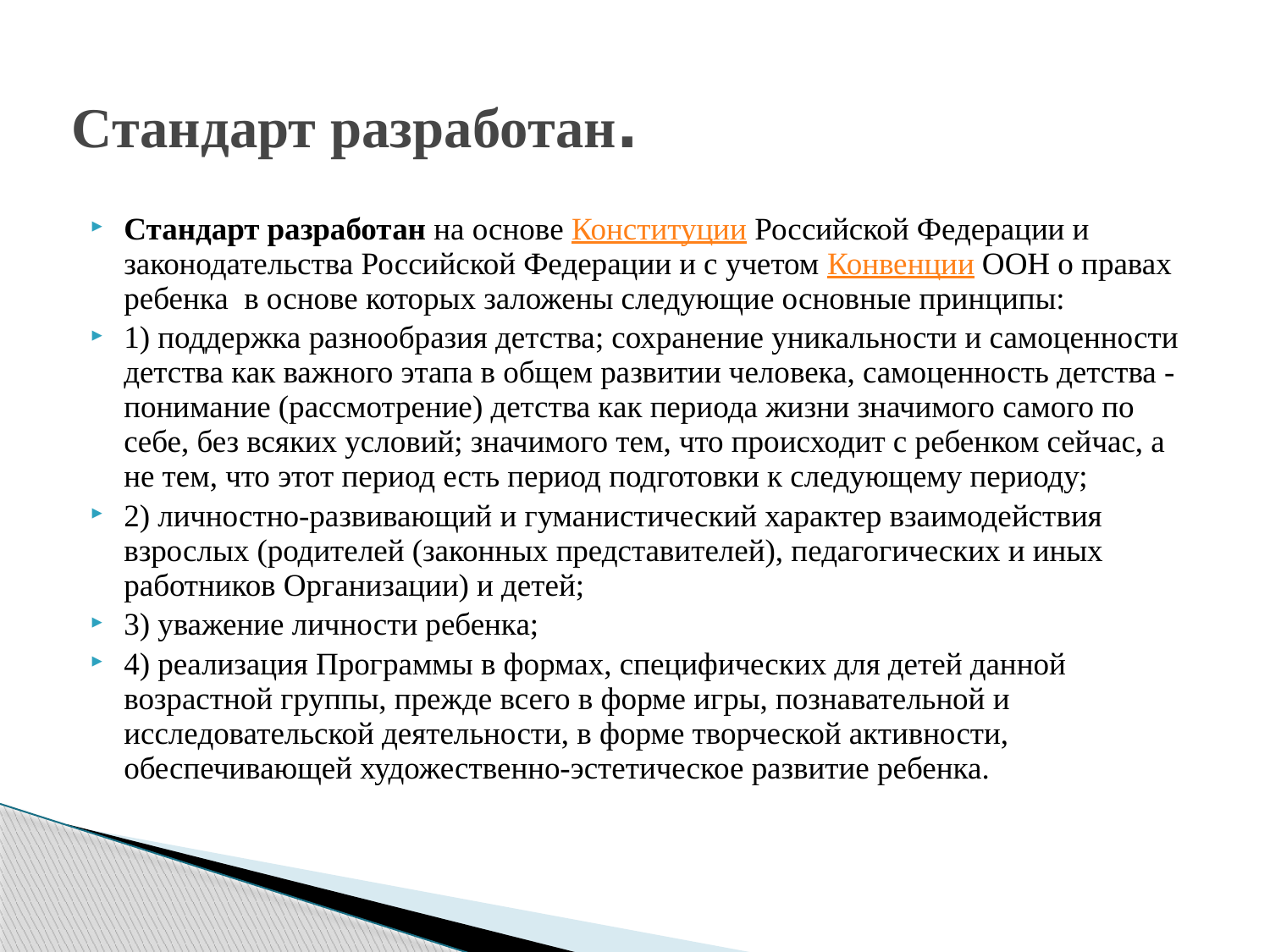

# Стандарт разработан.
Стандарт разработан на основе Конституции Российской Федерации и законодательства Российской Федерации и с учетом Конвенции ООН о правах ребенка  в основе которых заложены следующие основные принципы:
1) поддержка разнообразия детства; сохранение уникальности и самоценности детства как важного этапа в общем развитии человека, самоценность детства - понимание (рассмотрение) детства как периода жизни значимого самого по себе, без всяких условий; значимого тем, что происходит с ребенком сейчас, а не тем, что этот период есть период подготовки к следующему периоду;
2) личностно-развивающий и гуманистический характер взаимодействия взрослых (родителей (законных представителей), педагогических и иных работников Организации) и детей;
3) уважение личности ребенка;
4) реализация Программы в формах, специфических для детей данной возрастной группы, прежде всего в форме игры, познавательной и исследовательской деятельности, в форме творческой активности, обеспечивающей художественно-эстетическое развитие ребенка.